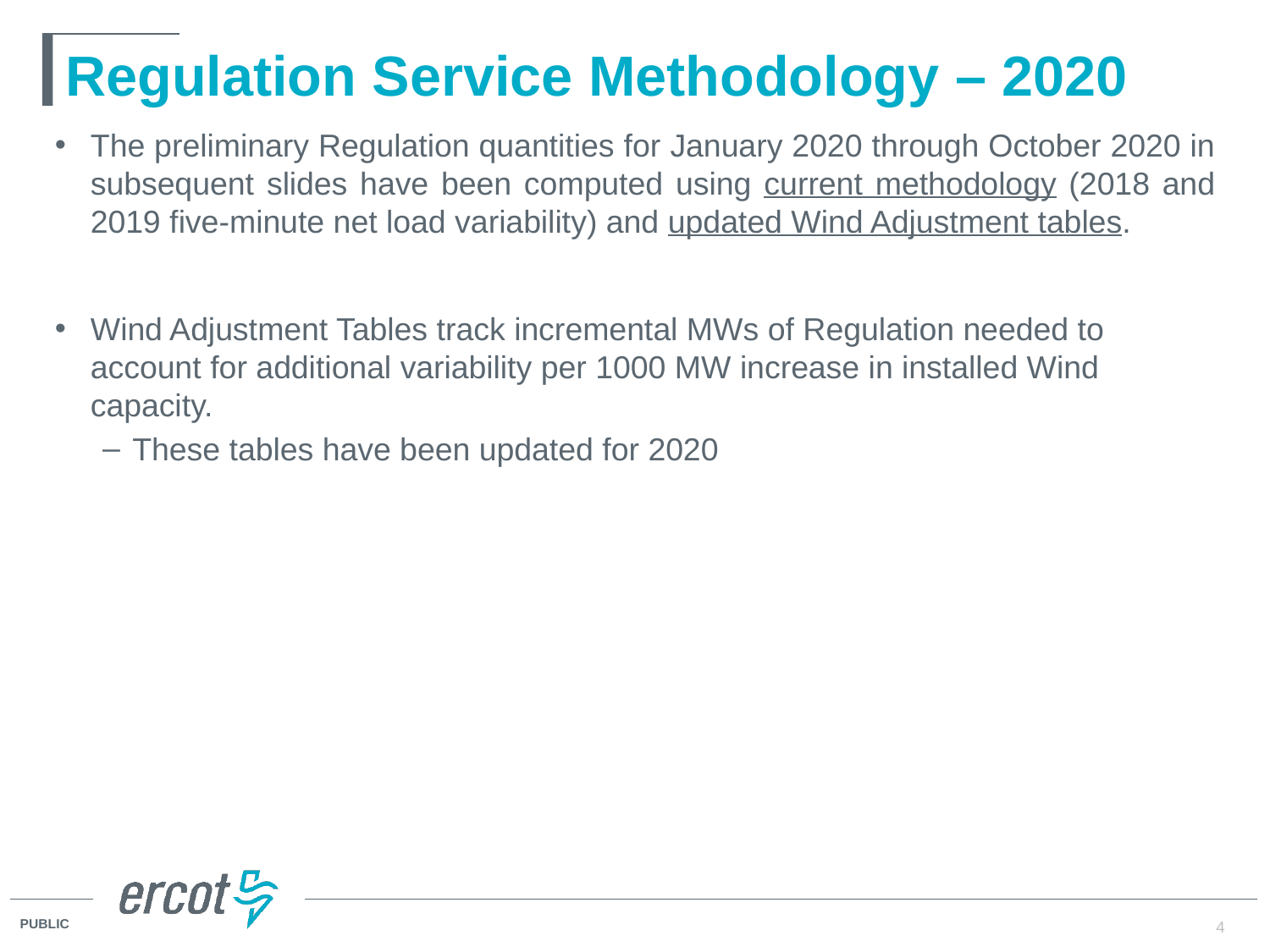

# Regulation Service Methodology – 2020
The preliminary Regulation quantities for January 2020 through October 2020 in subsequent slides have been computed using current methodology (2018 and 2019 five-minute net load variability) and updated Wind Adjustment tables.

Wind Adjustment Tables track incremental MWs of Regulation needed to account for additional variability per 1000 MW increase in installed Wind capacity.
These tables have been updated for 2020